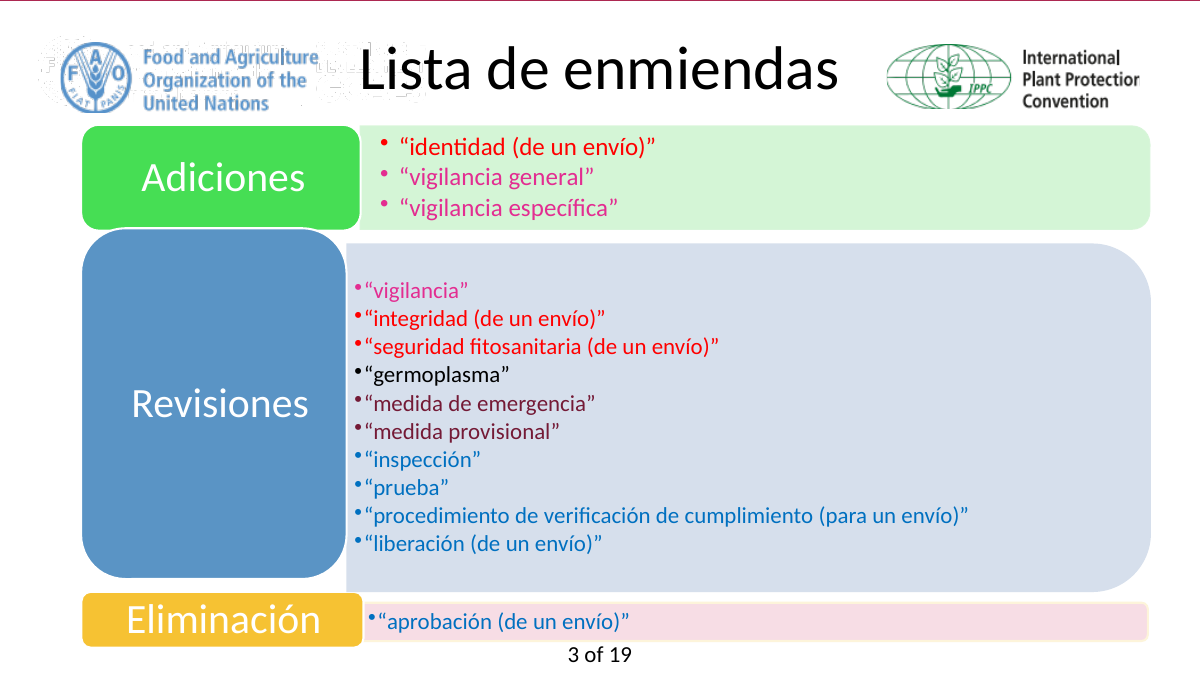

Lista de enmiendas
“identidad (de un envío)”
“vigilancia general”
“vigilancia específica”
Adiciones
“aprobación (de un envío)”
Eliminación
“vigilancia”
“integridad (de un envío)”
“seguridad fitosanitaria (de un envío)”
“germoplasma”
“medida de emergencia”
“medida provisional”
“inspección”
“prueba”
“procedimiento de verificación de cumplimiento (para un envío)”
“liberación (de un envío)”
Revisiones
3 of 19